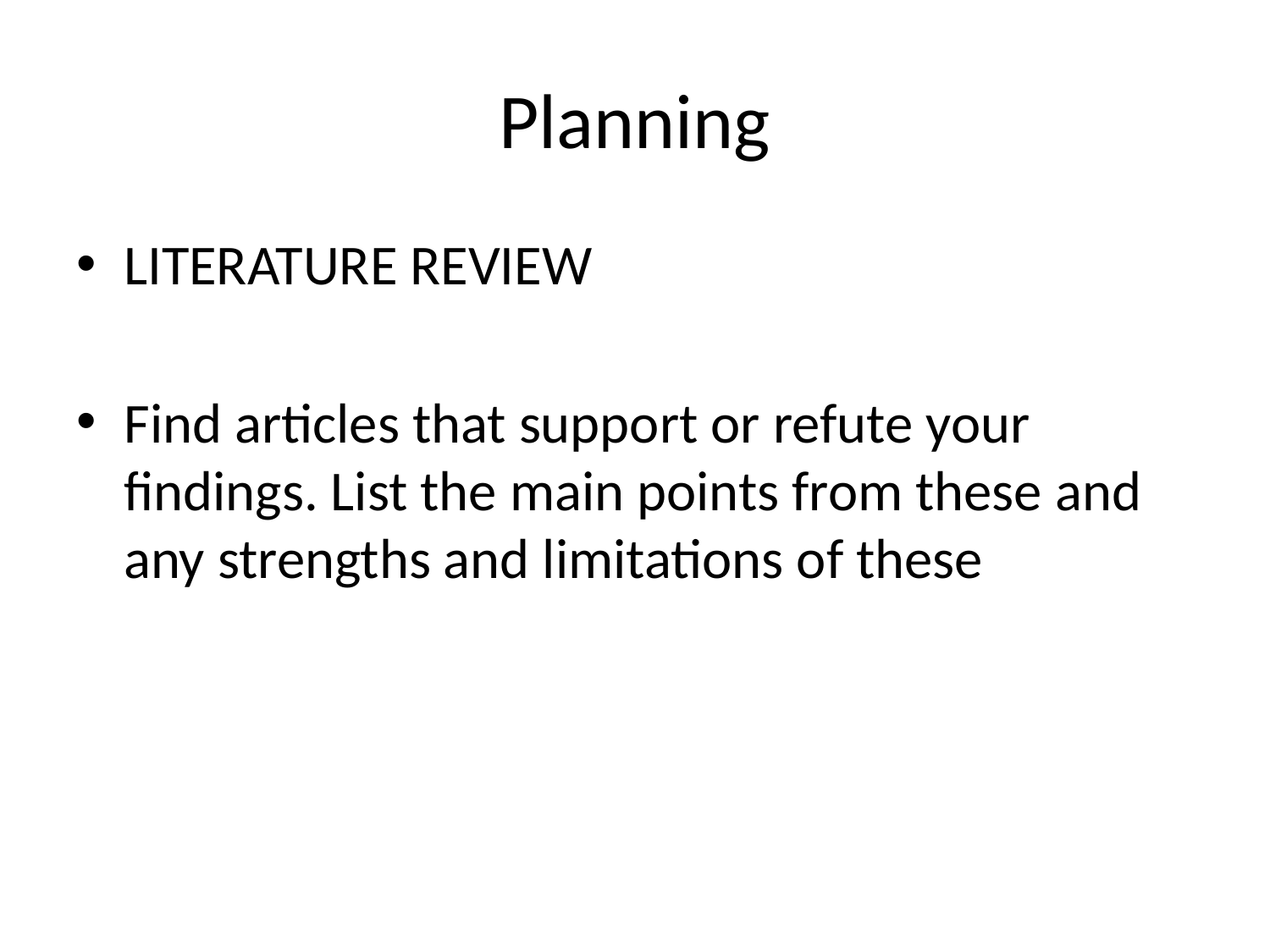

# Planning
LITERATURE REVIEW

Find articles that support or refute your findings. List the main points from these and any strengths and limitations of these